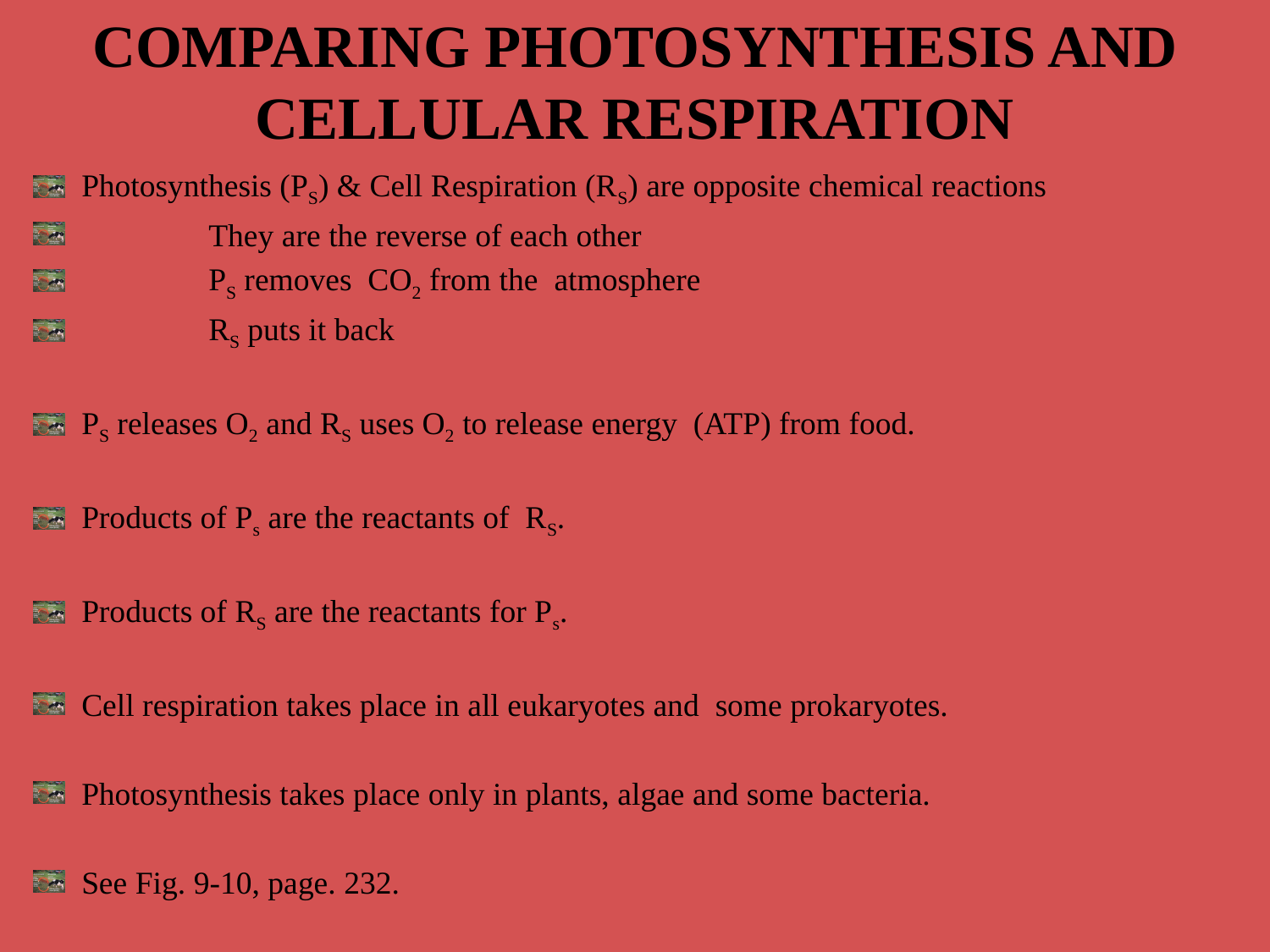

# COMPARING PHOTOSYNTHESIS AND CELLULAR RESPIRATION
Photosynthesis (PS) & Cell Respiration (RS) are opposite chemical reactions
	They are the reverse of each other
	PS removes  CO2 from the  atmosphere
	RS puts it back

PS releases O2 and RS uses O2 to release energy  (ATP) from food.

Products of Ps are the reactants of  RS.

Products of RS are the reactants for Ps.

Cell respiration takes place in all eukaryotes and  some prokaryotes.

Photosynthesis takes place only in plants, algae and some bacteria.

See Fig. 9-10, page. 232.